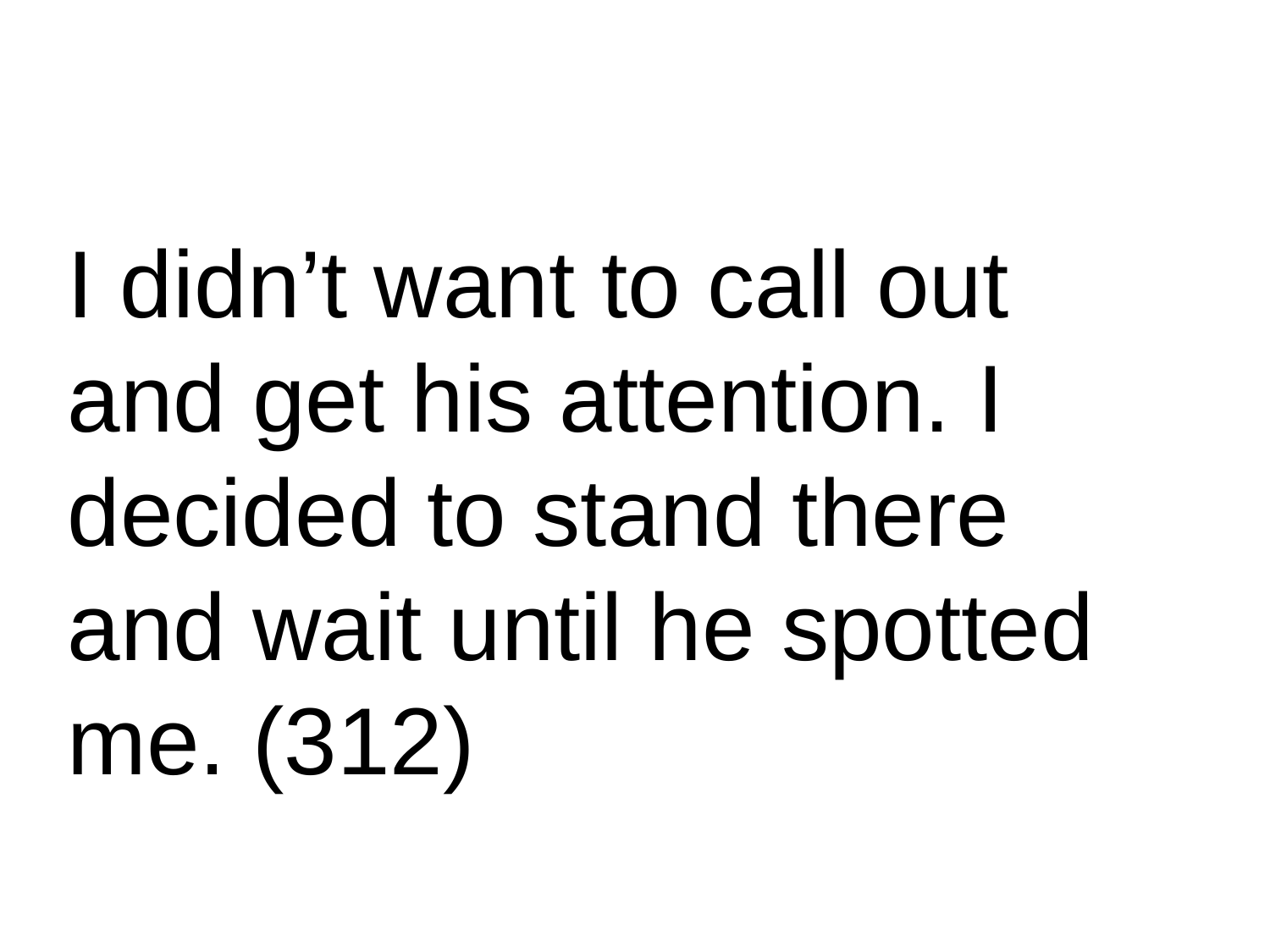

I didn’t want to call out and get his attention. I decided to stand there and wait until he spotted me. (312)